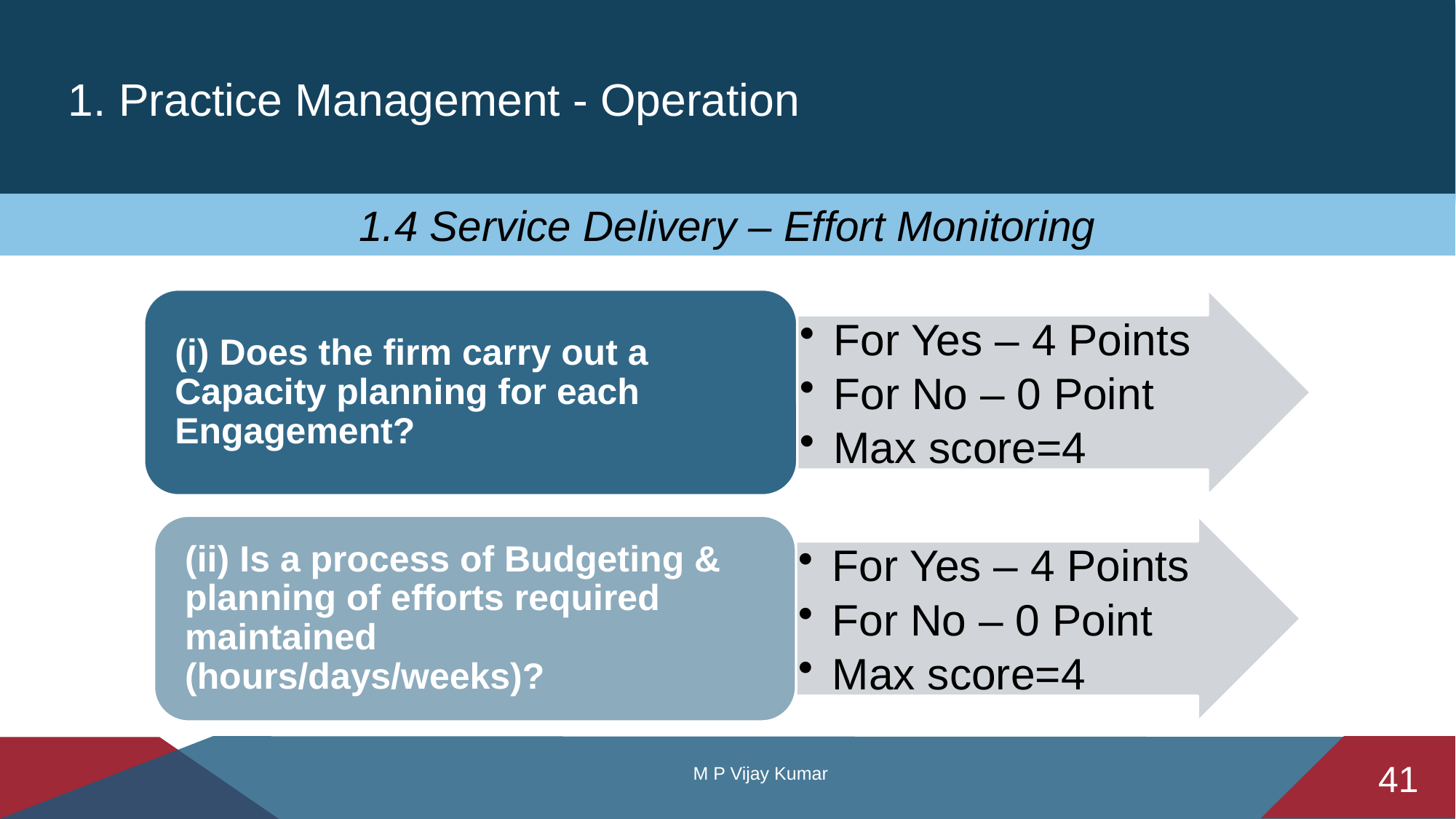

1. Practice Management - Operation
1.4 Service Delivery – Effort Monitoring
For Yes – 4 Points
For No – 0 Point
Max score=4
(i) Does the firm carry out a     Capacity planning for each Engagement?
For Yes – 4 Points
For No – 0 Point
Max score=4
(ii) Is a process of Budgeting & planning of efforts required  maintained                       (hours/days/weeks)?